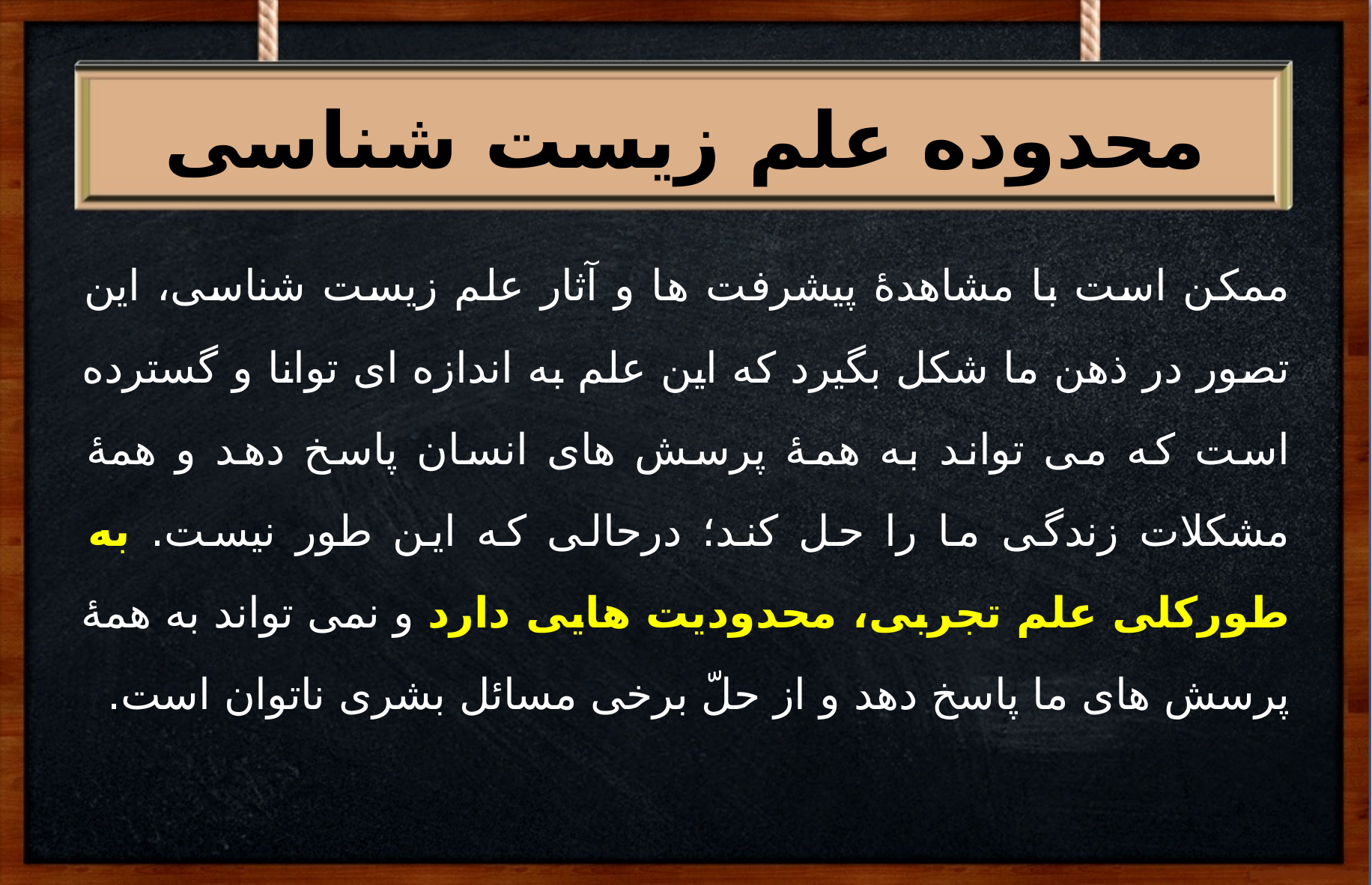

#
محدوده علم زیست شناسی
ممکن است با مشاهدۀ پیشرفت ها و آثار علم زیست شناسی، این تصور در ذهن ما شکل بگیرد که این علم به اندازه ای توانا و گسترده است که می تواند به همۀ پرسش های انسان پاسخ دهد و همۀ مشکلات زندگی ما را حل کند؛ درحالی که این طور نیست. به طورکلی علم تجربی، محدودیت هایی دارد و نمی تواند به همۀ پرسش های ما پاسخ دهد و از حلّ برخی مسائل بشری ناتوان است.